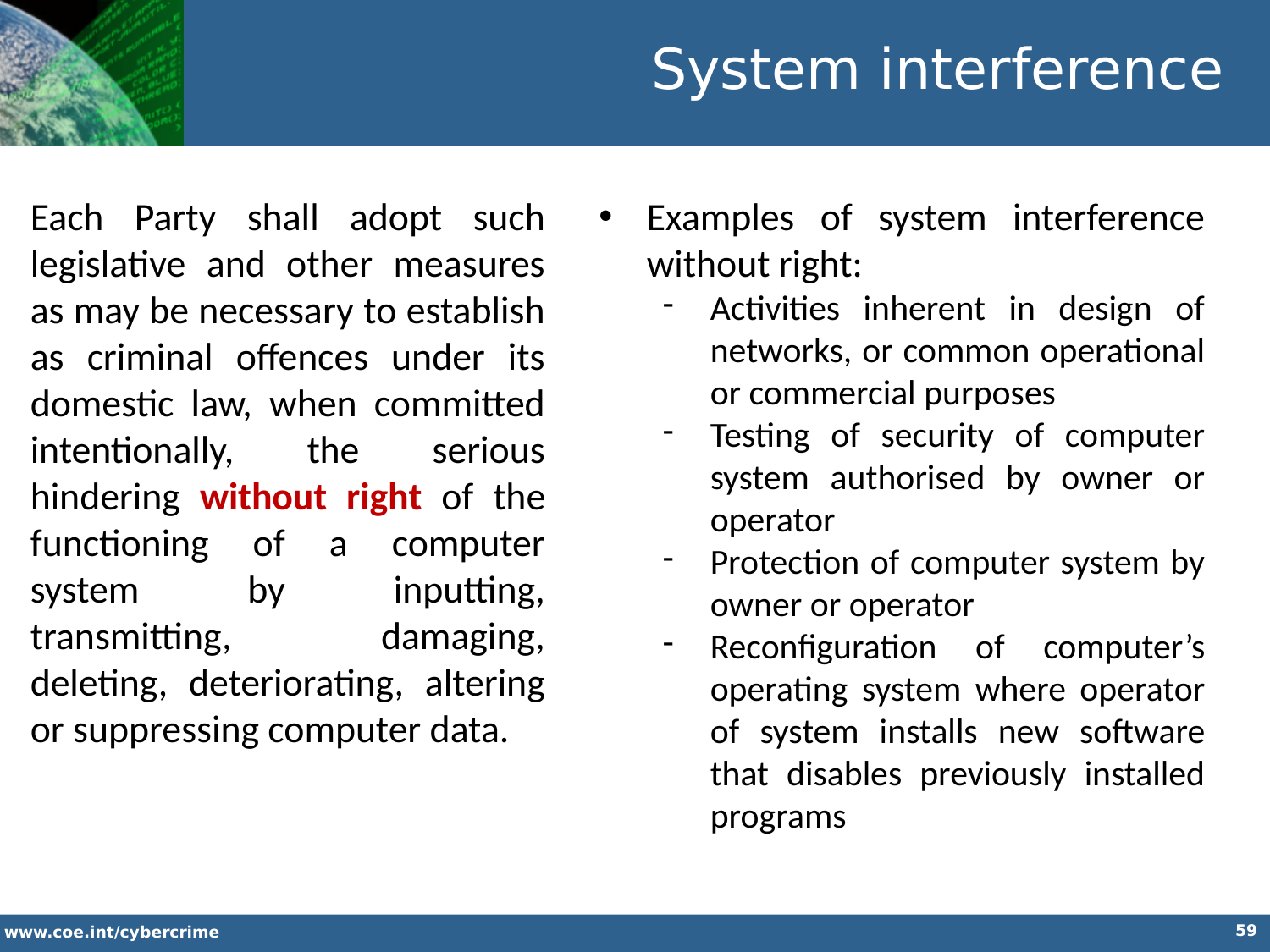

System interference
Each Party shall adopt such legislative and other measures as may be necessary to establish as criminal offences under its domestic law, when committed intentionally, the serious hindering without right of the functioning of a computer system by inputting, transmitting, damaging, deleting, deteriorating, altering or suppressing computer data.
Examples of system interference without right:
Activities inherent in design of networks, or common operational or commercial purposes
Testing of security of computer system authorised by owner or operator
Protection of computer system by owner or operator
Reconfiguration of computer’s operating system where operator of system installs new software that disables previously installed programs